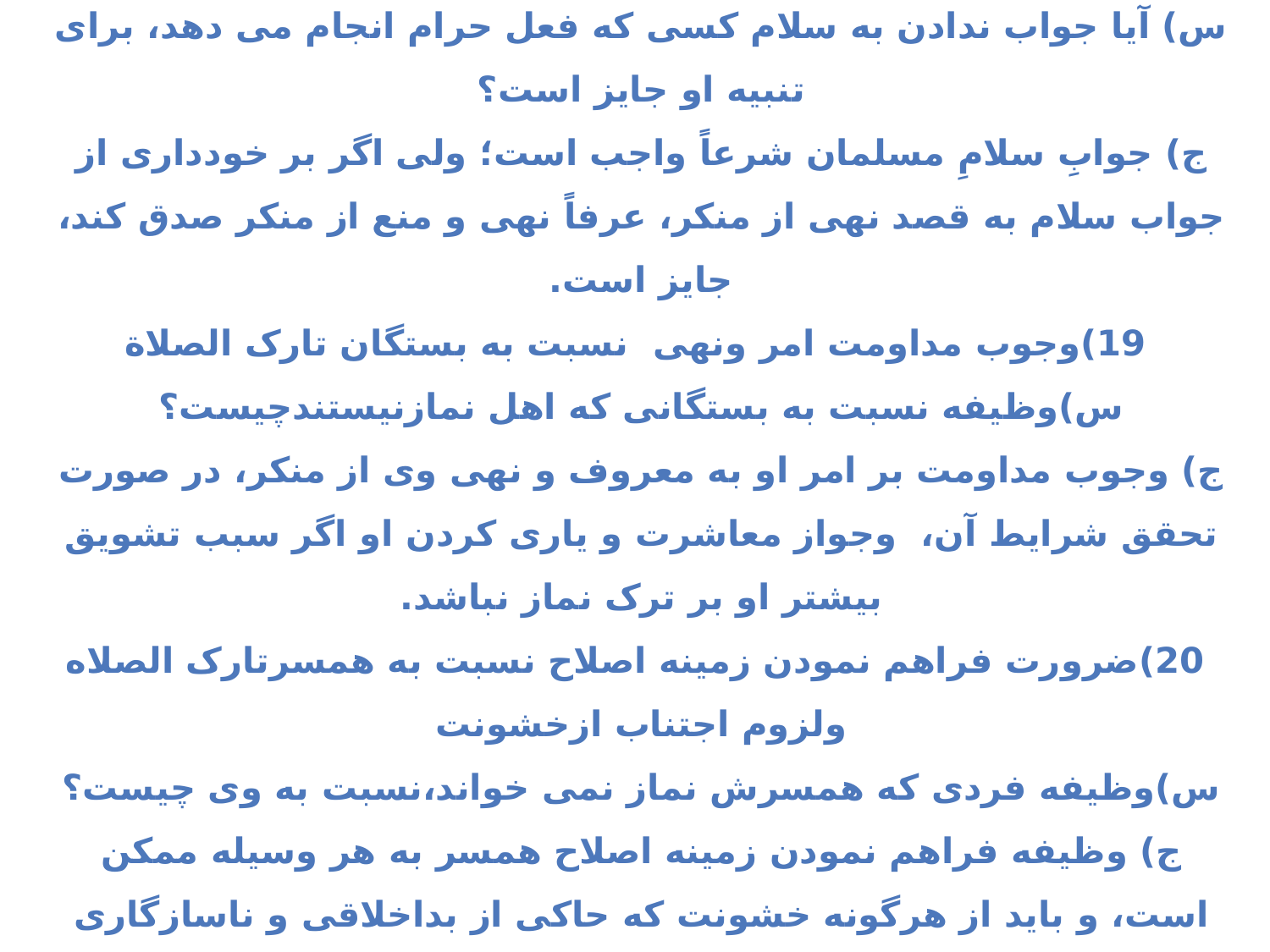

18)عدم جوازپاسخ  سلام ندادن مگرمن باب نهی ازمنکراثرگزار
س) آیا جواب ندادن به سلام کسی که فعل حرام انجام می دهد، برای تنبیه او جایز است؟
ج) جوابِ سلامِ مسلمان شرعاً واجب است؛ ولی اگر بر خودداری از جواب سلام به قصد نهی از منکر، عرفاً نهی و منع از منکر صدق کند، جایز است.
 19)وجوب مداومت امر ونهی  نسبت به بستگان تارک الصلاة
س)وظیفه نسبت به بستگانی که اهل نمازنیستندچیست؟
ج) وجوب مداومت بر امر او به معروف و نهی وی از منکر، در صورت تحقق شرایط آن،  وجواز معاشرت و یاری کردن او اگر سبب تشویق بیشتر او بر ترک نماز نباشد.
 20)ضرورت فراهم نمودن زمینه اصلاح نسبت به همسرتارک الصلاه ولزوم اجتناب ازخشونت
س)وظیفه فردی که همسرش نماز نمی خواند،نسبت به وی چیست؟
ج) وظیفه فراهم نمودن زمینه اصلاح همسر به هر وسیله ممکن است، و باید از هرگونه خشونت که حاکی از بداخلاقی و ناسازگاری باشد، خودداری نمود.